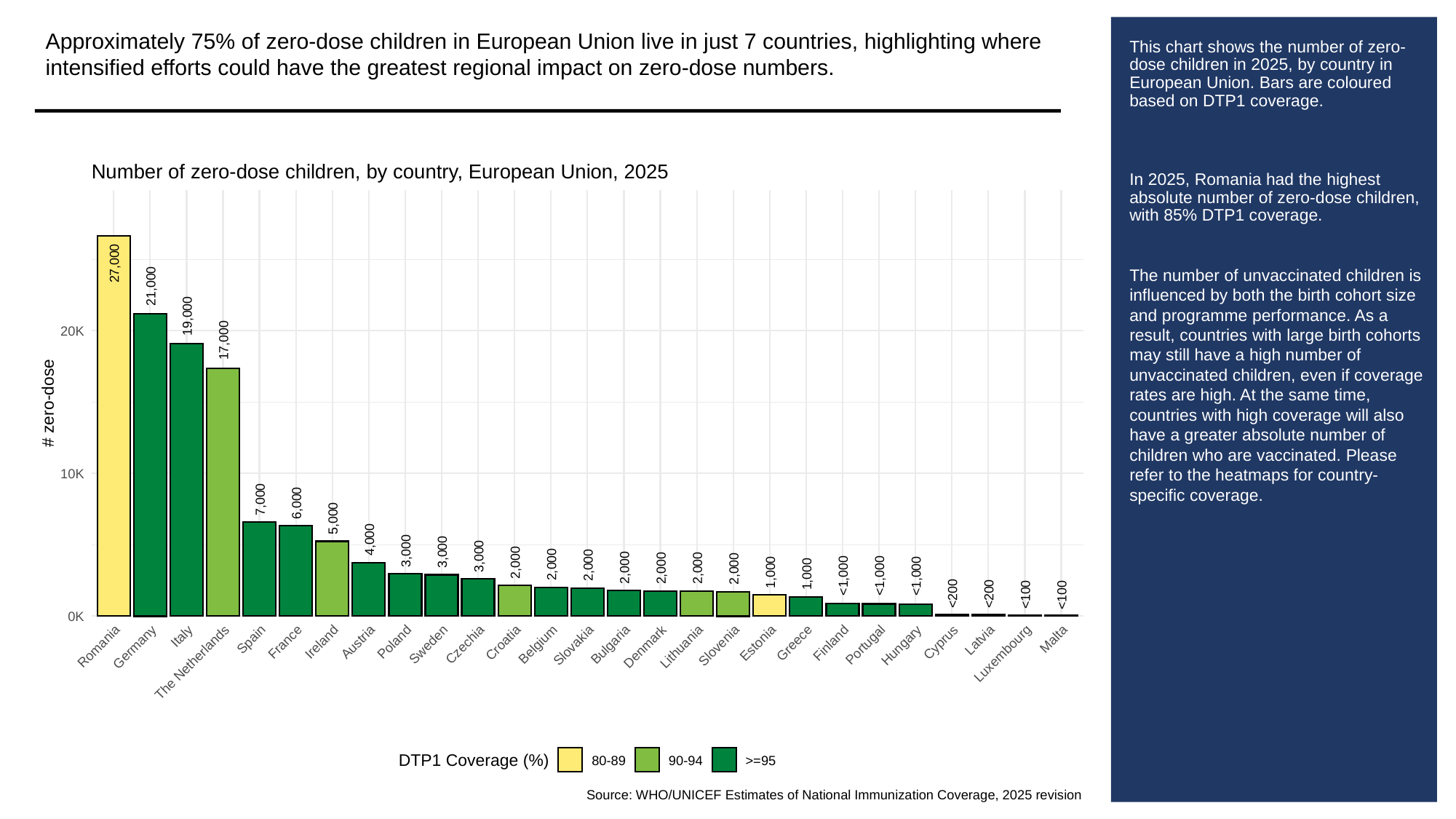

Approximately 75% of zero-dose children in European Union live in just 7 countries, highlighting where intensified efforts could have the greatest regional impact on zero-dose numbers.
# This chart shows the number of zero-dose children in 2025, by country in European Union. Bars are coloured based on DTP1 coverage.

In 2025, Romania had the highest absolute number of zero-dose children, with 85% DTP1 coverage.

The number of unvaccinated children is influenced by both the birth cohort size and programme performance. As a result, countries with large birth cohorts may still have a high number of unvaccinated children, even if coverage rates are high. At the same time, countries with high coverage will also have a greater absolute number of children who are vaccinated. Please refer to the heatmaps for country-specific coverage.

Number of zero-dose children, by country, European Union, 2025

27,000

21,000
19,000

20K

17,000

# zero-dose

10K

7,000
6,000
5,000

4,000

3,000
3,000
3,000
2,000
2,000
2,000

2,000
2,000
2,000
2,000
1,000
1,000
<1,000
<1,000
<1,000

<200
<200
<100

<100

0K

Italy
Malta
Spain
Latvia
Ireland
France
Austria
Poland
Cyprus
Croatia
Finland
Greece
Estonia
Czechia
Belgium
Sweden
Bulgaria
Portugal
Slovakia
Hungary
Slovenia
Romania
Denmark
Lithuania
Germany
Luxembourg
The Netherlands

DTP1 Coverage (%)
80-89
90-94
>=95
Source: WHO/UNICEF Estimates of National Immunization Coverage, 2025 revision